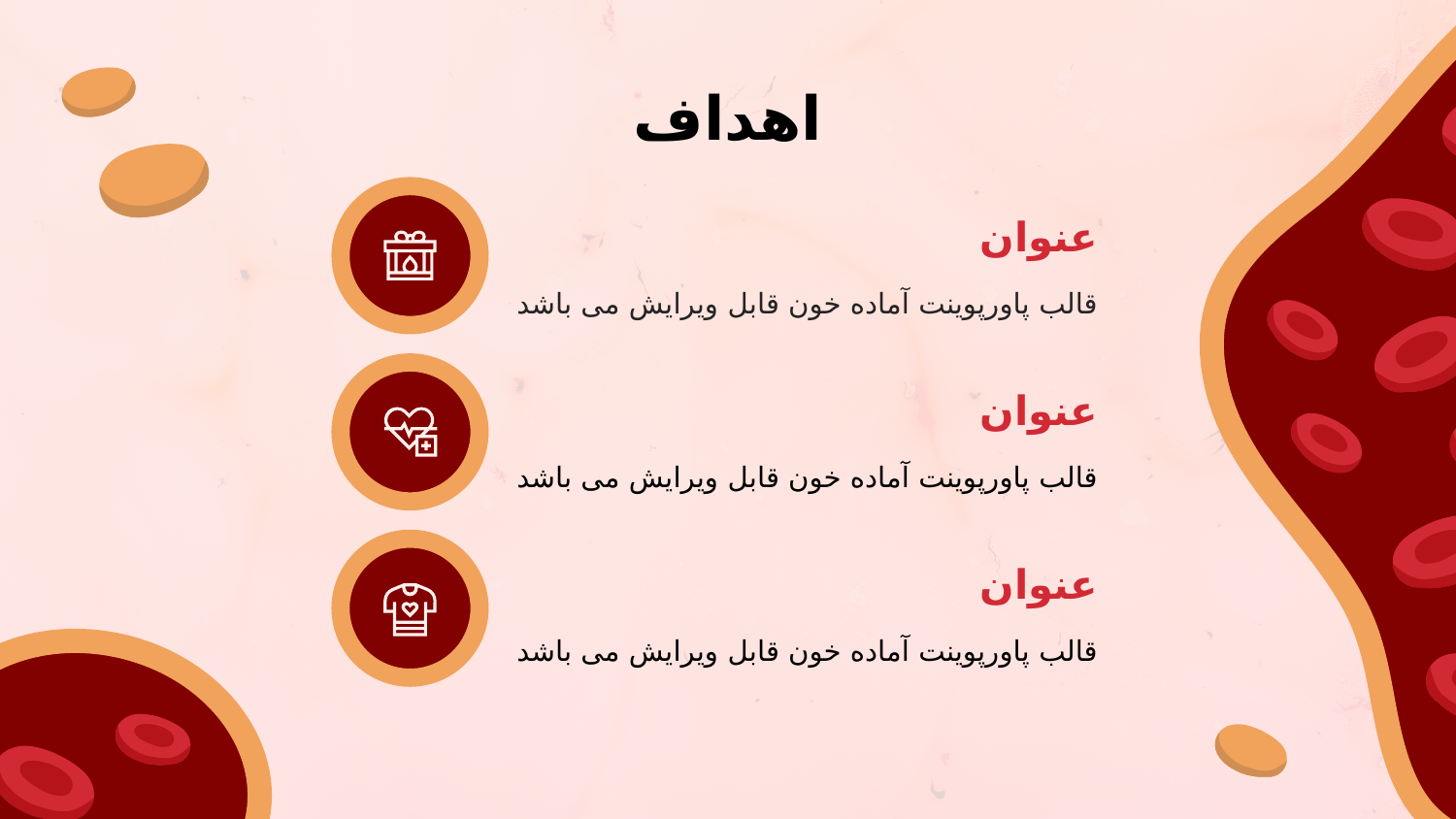

# اهداف

عنوان

قالب پاورپوینت آماده خون قابل ویرایش می باشد

عنوان

قالب پاورپوینت آماده خون قابل ویرایش می باشد

عنوان

قالب پاورپوینت آماده خون قابل ویرایش می باشد